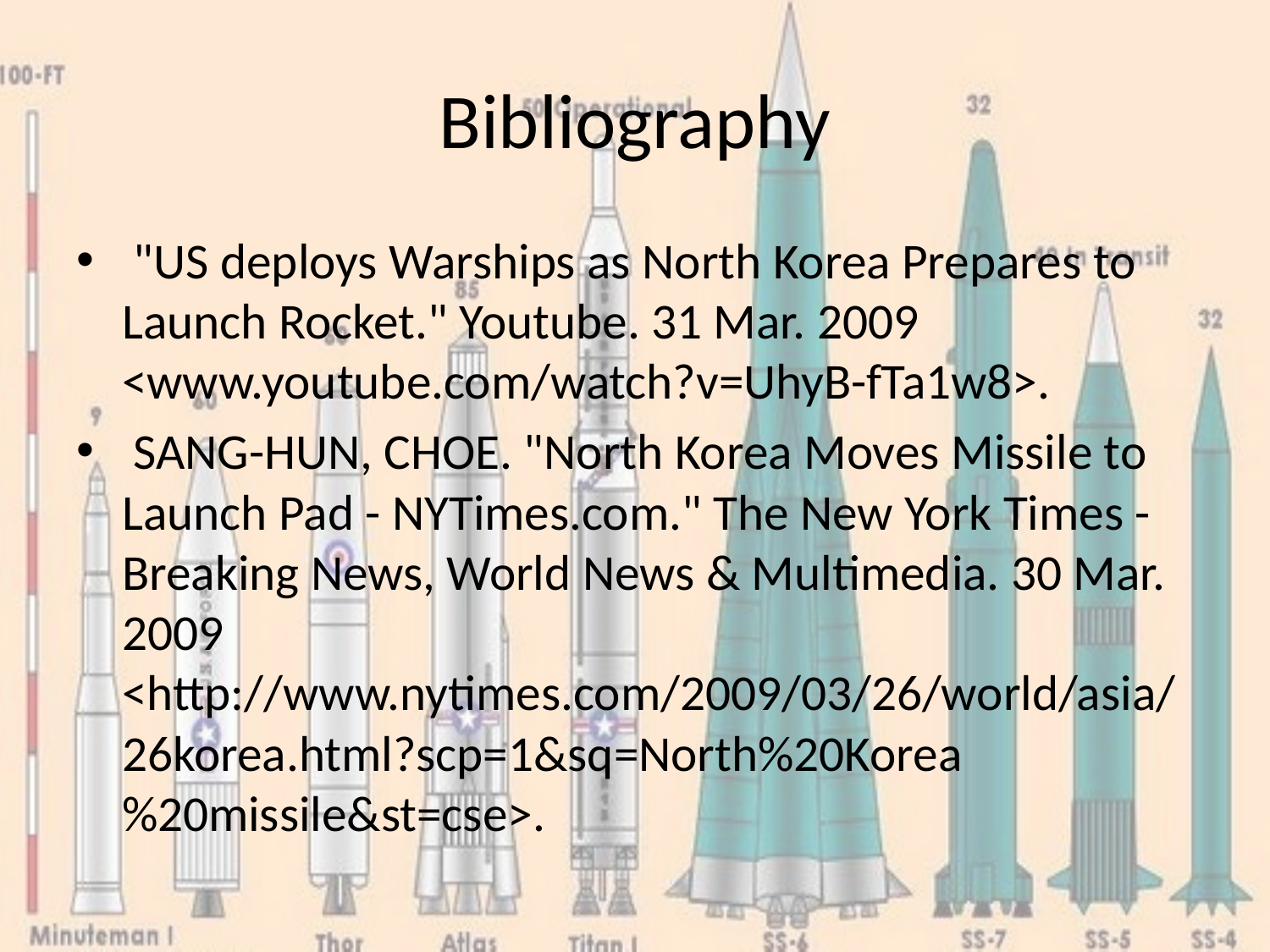

# Bibliography
 "US deploys Warships as North Korea Prepares to Launch Rocket." Youtube. 31 Mar. 2009 <www.youtube.com/watch?v=UhyB-fTa1w8>.
 SANG-HUN, CHOE. "North Korea Moves Missile to Launch Pad - NYTimes.com." The New York Times - Breaking News, World News & Multimedia. 30 Mar. 2009 <http://www.nytimes.com/2009/03/26/world/asia/26korea.html?scp=1&sq=North%20Korea%20missile&st=cse>.